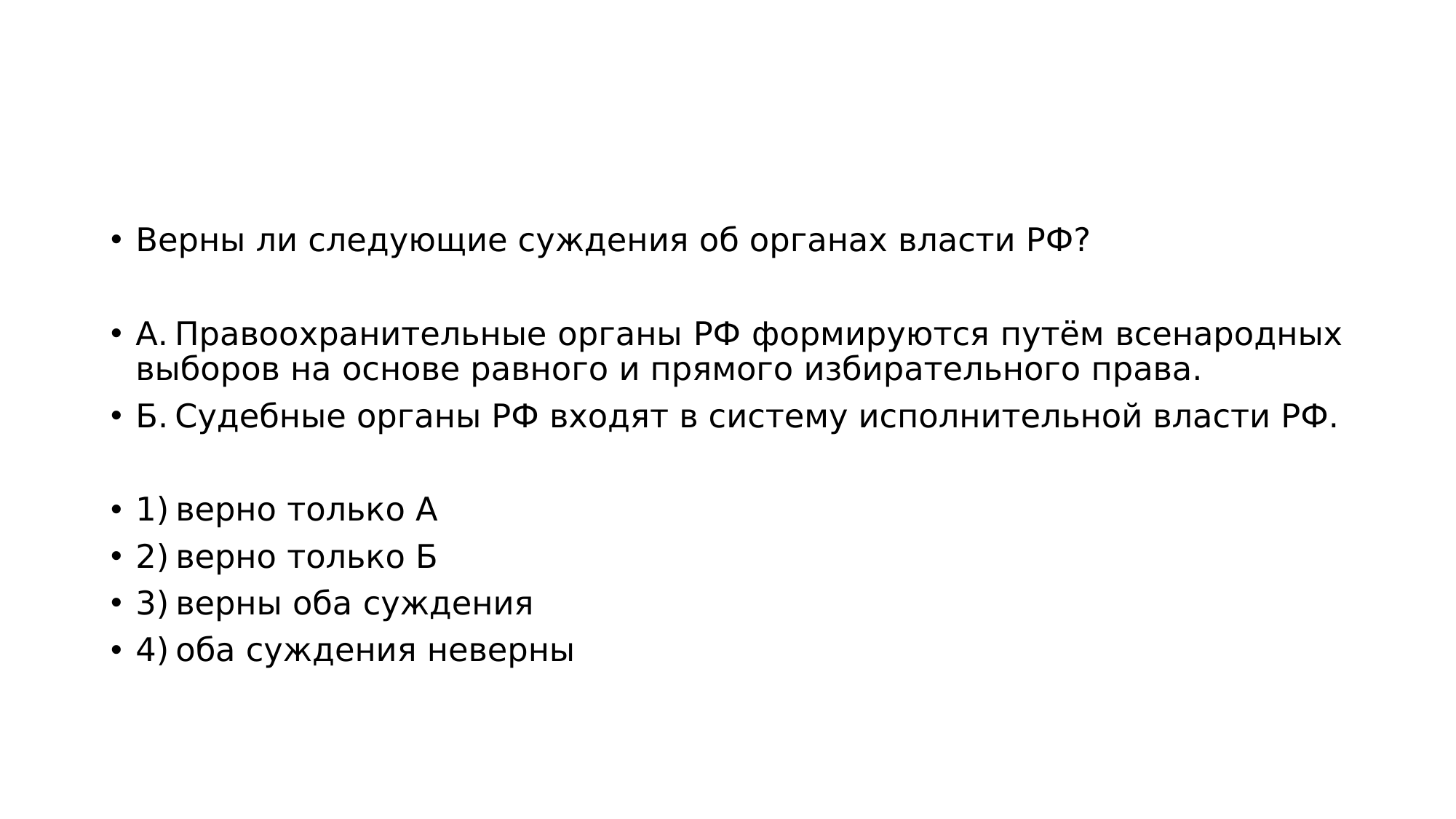

#
Верны ли следующие суждения об органах власти РФ?

А. Правоохранительные органы РФ формируются путём всенародных выборов на основе равного и прямого избирательного права.
Б. Судебные органы РФ входят в систему исполнительной власти РФ.

1) верно только А
2) верно только Б
3) верны оба суждения
4) оба суждения неверны